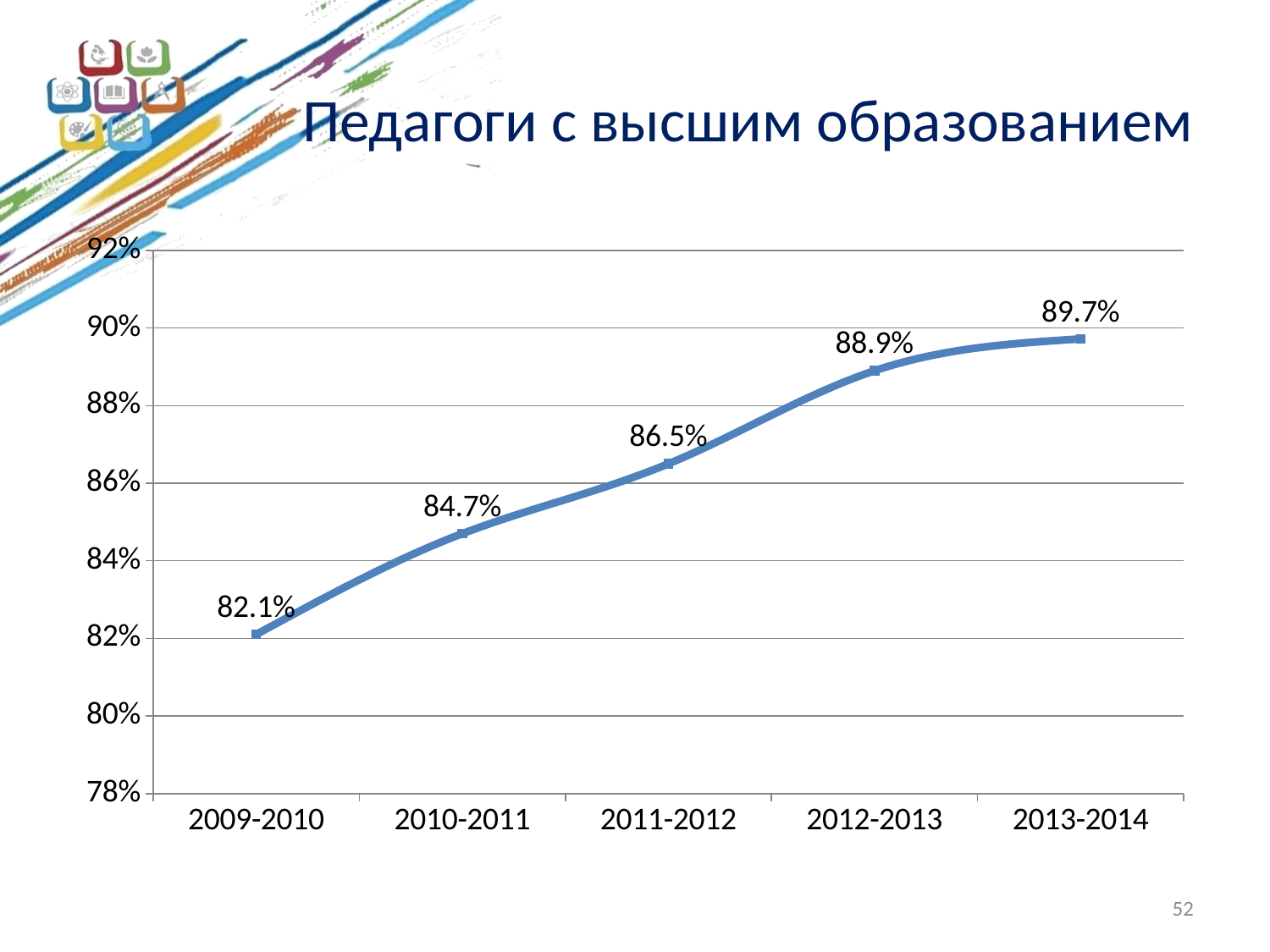

# Педагоги с высшим образованием

### Chart

| Category | город |
|---|---|
| 2009-2010 | 0.821 |
| 2010-2011 | 0.8470000000000005 |
| 2011-2012 | 0.8650000000000005 |
| 2012-2013 | 0.889 |
| 2013-2014 | 0.8972 |
52